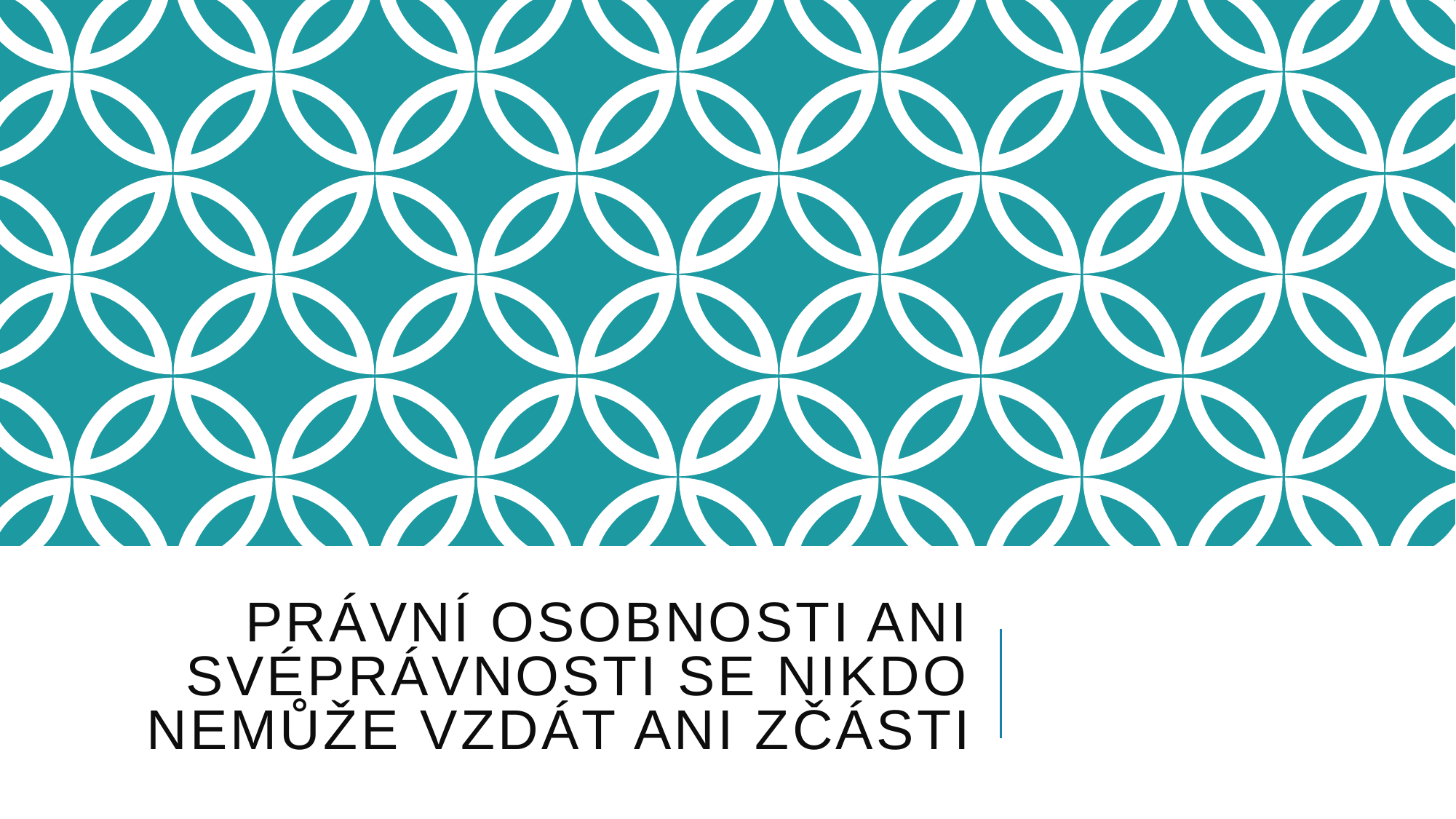

# Právní osobnosti ani svéprávnosti se nikdo nemůže vzdát ani zčásti